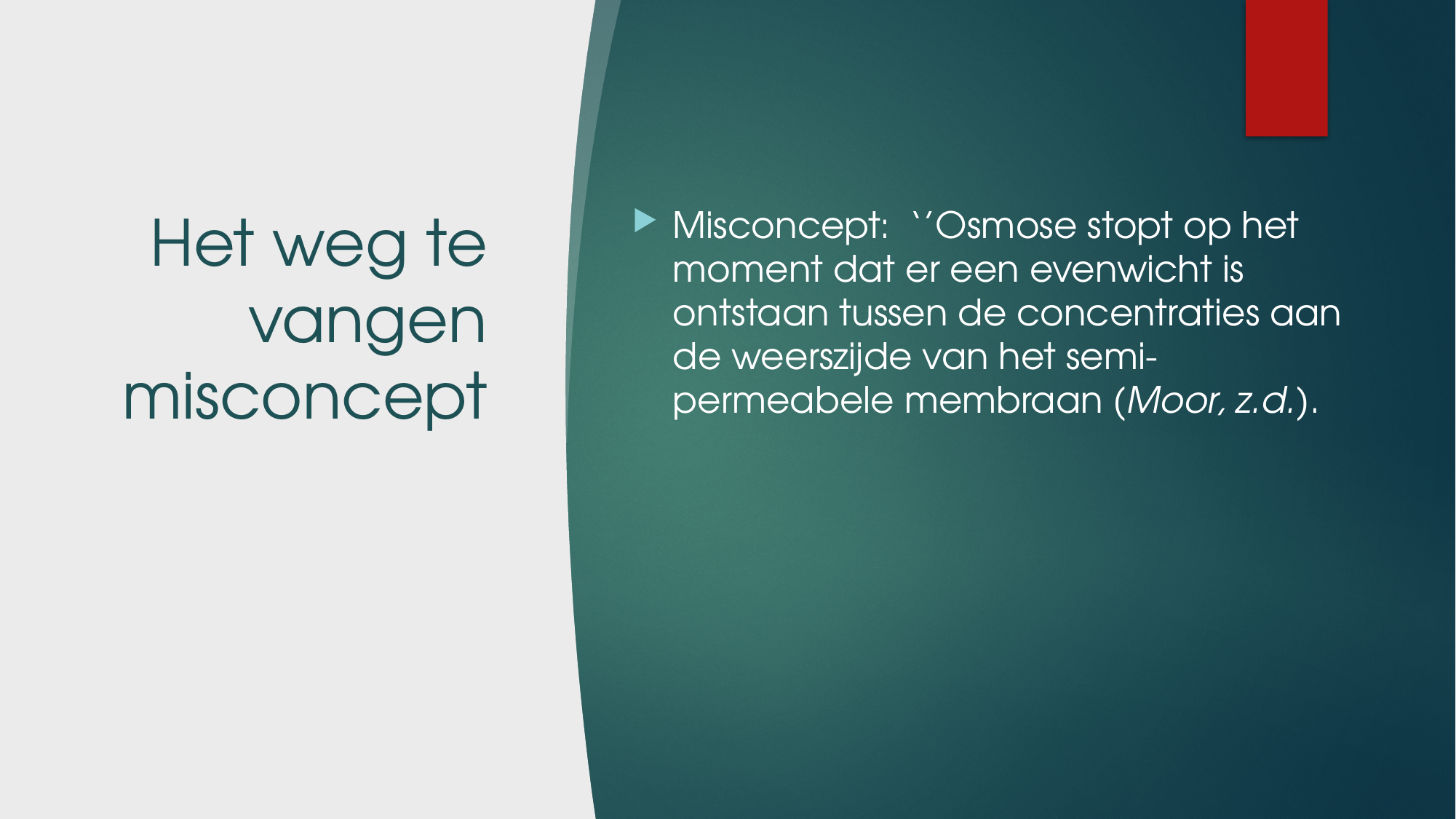

# Het weg te vangen misconcept
Misconcept:  ‘’Osmose stopt op het moment dat er een evenwicht is ontstaan tussen de concentraties aan de weerszijde van het semi-permeabele membraan (Moor, z.d.).